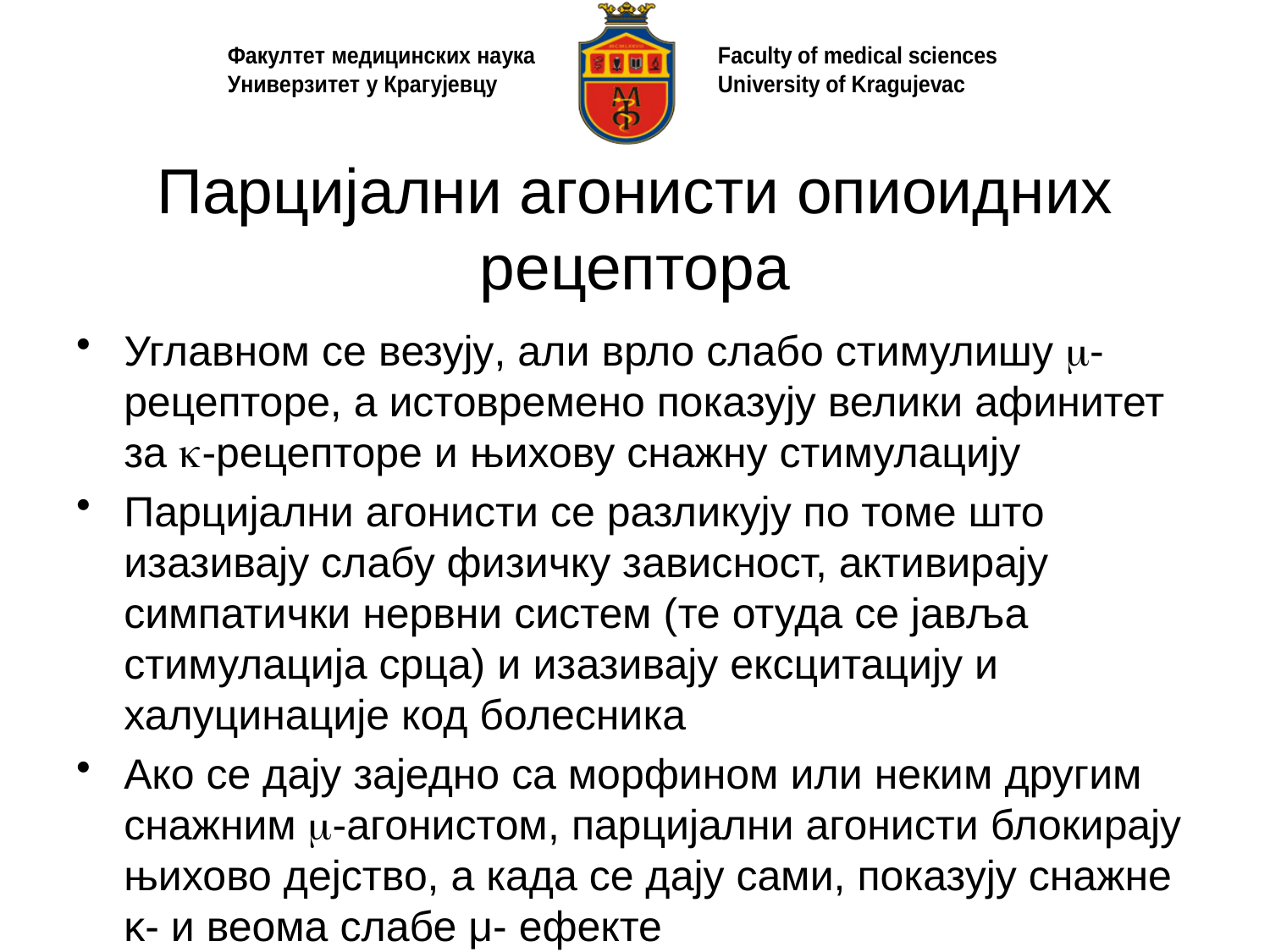

# Парцијални агонисти опиоидних рецептора
Углавном се везују, али врло слабо стимулишу μ-рецепторе, а истовремено показују велики афинитет за κ-рецепторе и њихову снажну стимулацију
Парцијални агонисти се разликују по томе што изазивају слабу физичку зависност, активирају симпатички нервни систем (те отуда се јавља стимулација срца) и изазивају ексцитацију и халуцинације код болесника
Ако се дају заједно са морфином или неким другим снажним μ-агонистом, парцијални агонисти блокирају њихово дејство, а када се дају сами, показују снажне κ- и веома слабе μ- ефекте